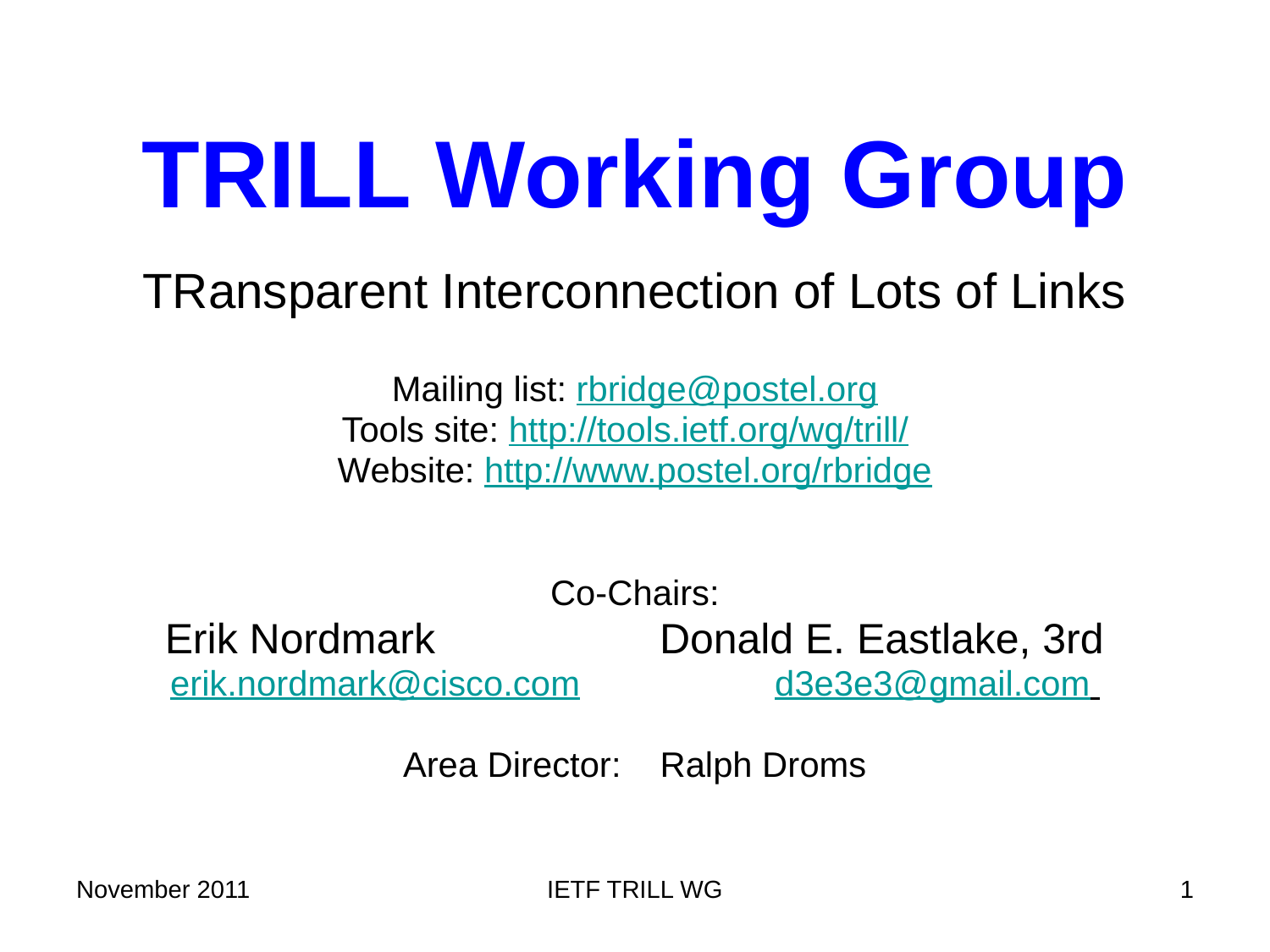

# TRILL Working Group
TRansparent Interconnection of Lots of Links

Mailing list: rbridge@postel.org
Tools site: http://tools.ietf.org/wg/trill/
Website: http://www.postel.org/rbridge

Co-Chairs:
Erik Nordmark                   Donald E. Eastlake, 3rd
erik.nordmark@cisco.com                    d3e3e3@gmail.com

Area Director:    Ralph Droms
November 2011
IETF TRILL WG
1